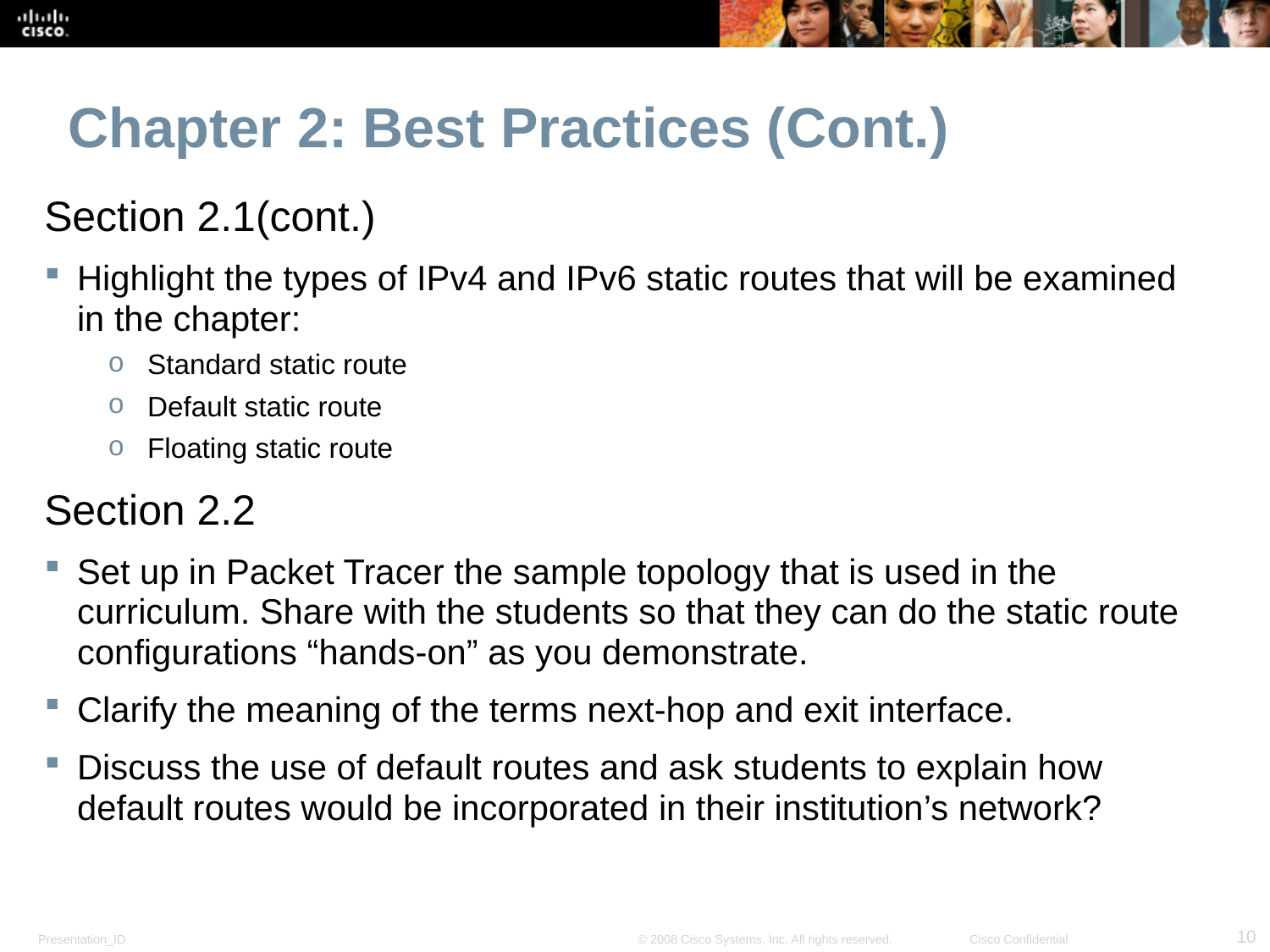

Chapter 2: Best Practices (Cont.)
Section 2.1(cont.)
Highlight the types of IPv4 and IPv6 static routes that will be examined in the chapter:
Standard static route
Default static route
Floating static route
Section 2.2
Set up in Packet Tracer the sample topology that is used in the curriculum. Share with the students so that they can do the static route configurations “hands-on” as you demonstrate.
Clarify the meaning of the terms next-hop and exit interface.
Discuss the use of default routes and ask students to explain how default routes would be incorporated in their institution’s network?